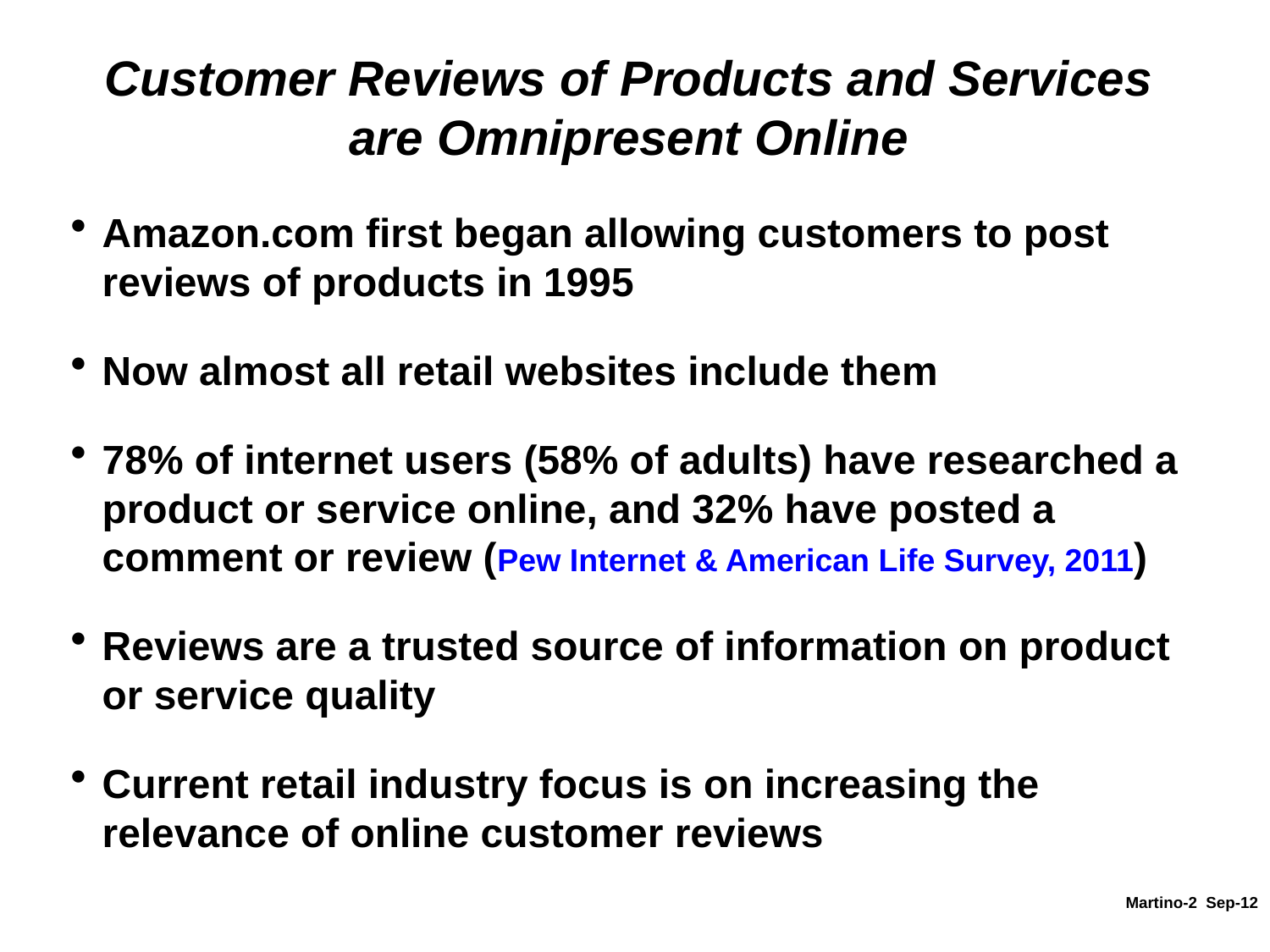

Customer Reviews of Products and Services
are Omnipresent Online
Amazon.com first began allowing customers to post reviews of products in 1995
Now almost all retail websites include them
78% of internet users (58% of adults) have researched a product or service online, and 32% have posted a comment or review (Pew Internet & American Life Survey, 2011)
Reviews are a trusted source of information on product or service quality
Current retail industry focus is on increasing the relevance of online customer reviews